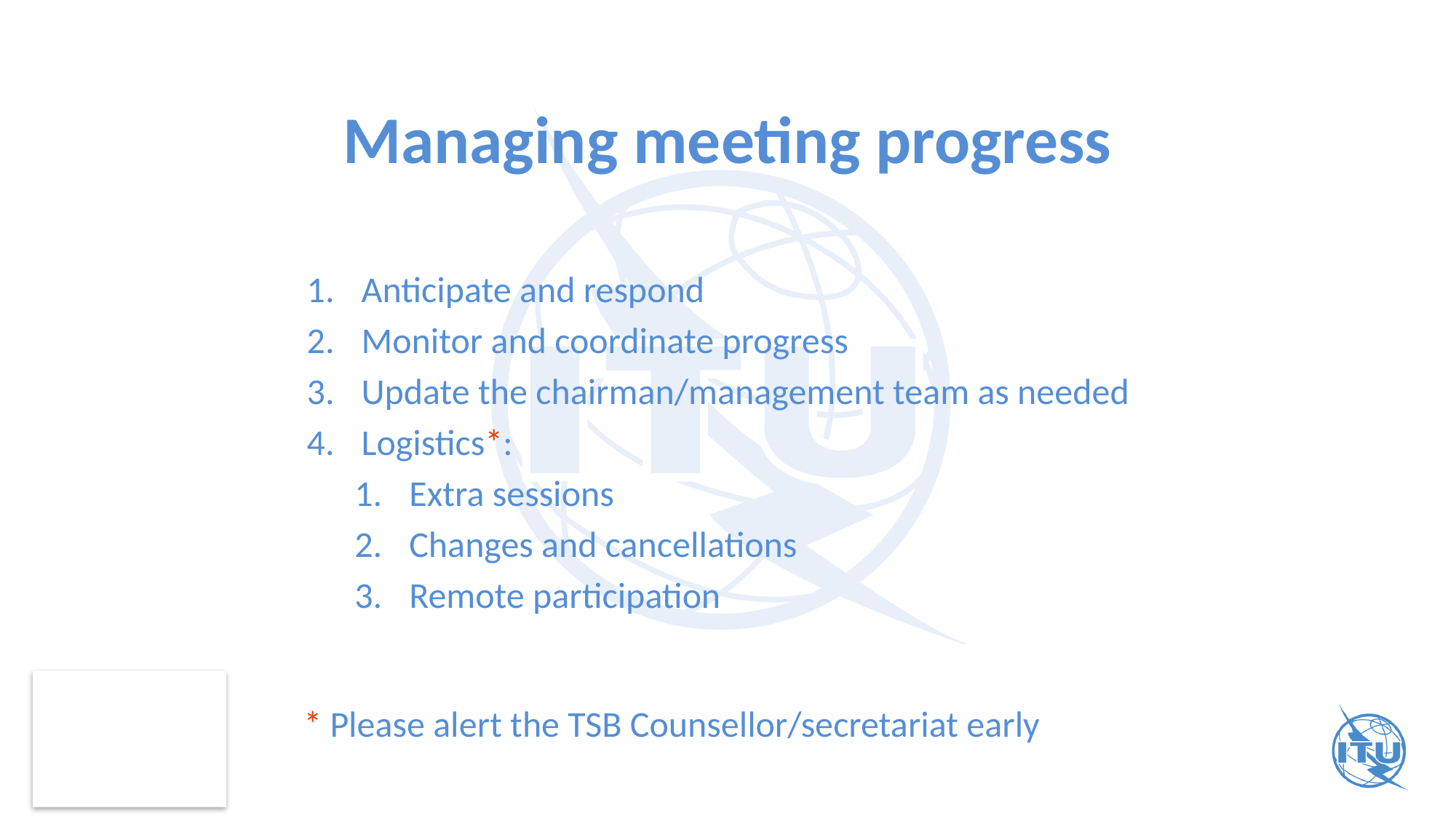

# Managing meeting progress
Anticipate and respond
Monitor and coordinate progress
Update the chairman/management team as needed
Logistics*:
Extra sessions
Changes and cancellations
Remote participation
* Please alert the TSB Counsellor/secretariat early